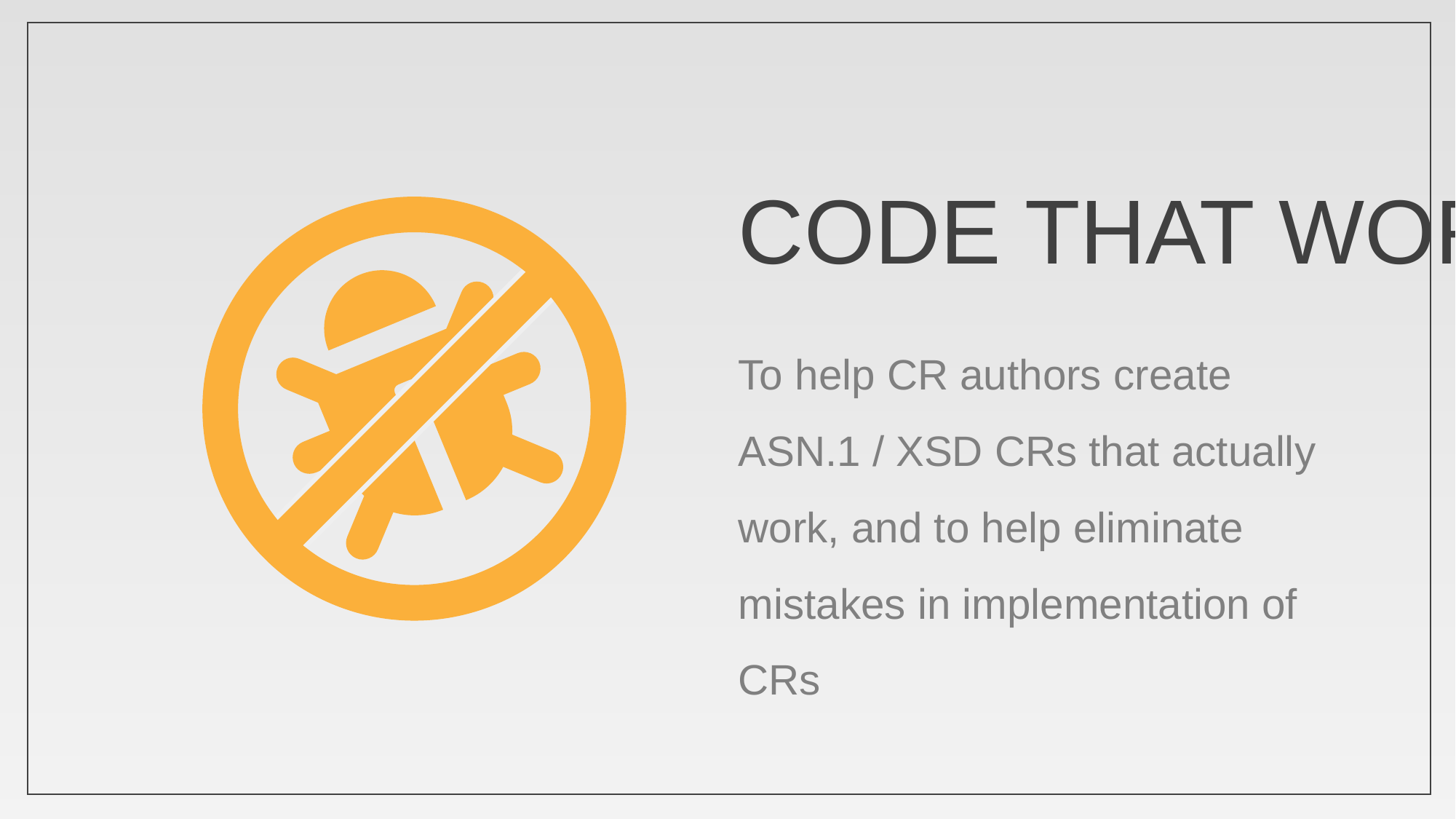

# CODE THAT WORKS

To help CR authors create ASN.1 / XSD CRs that actually work, and to help eliminate mistakes in implementation of CRs